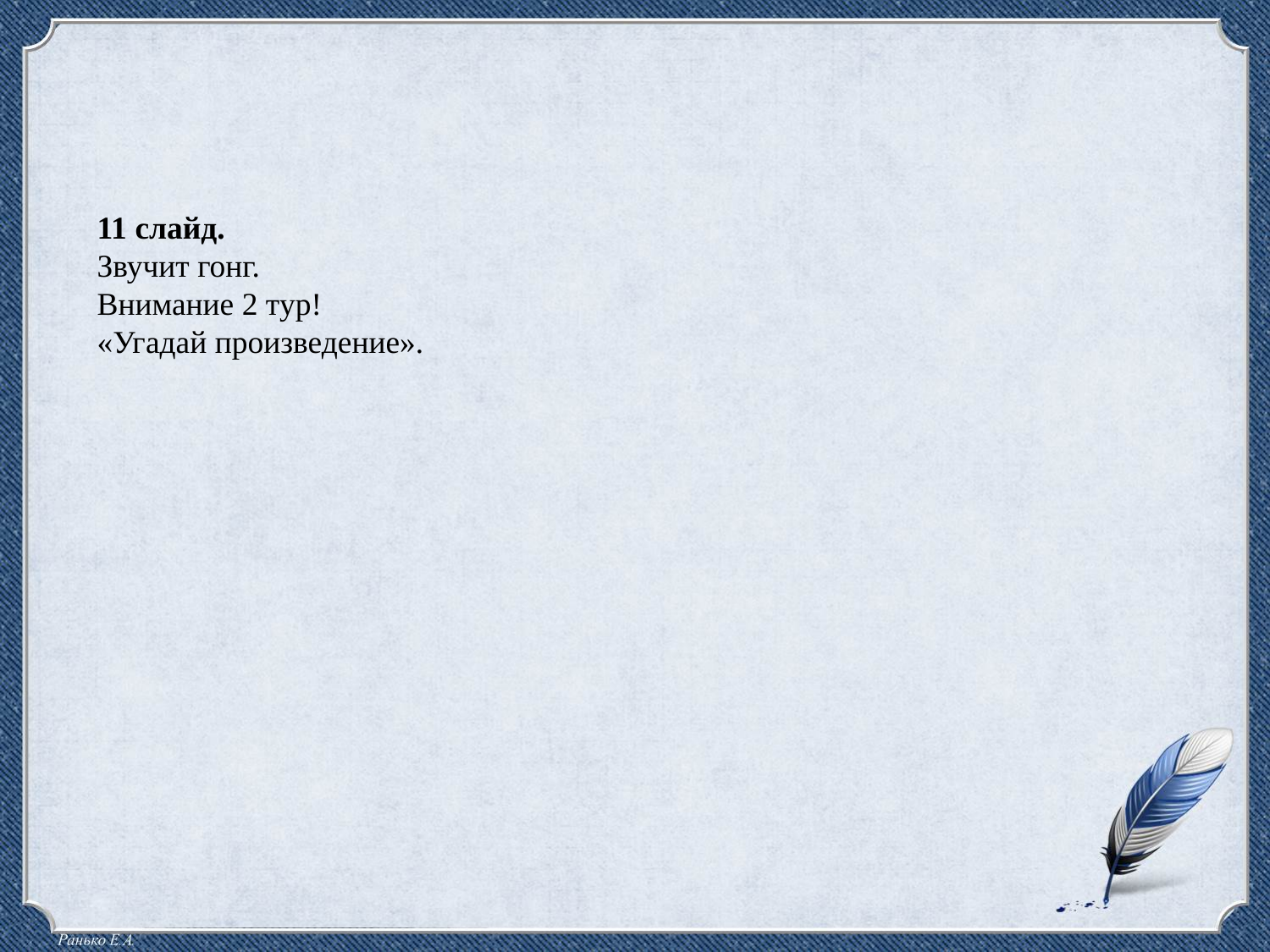

11 слайд.
Звучит гонг.
Внимание 2 тур!
«Угадай произведение».